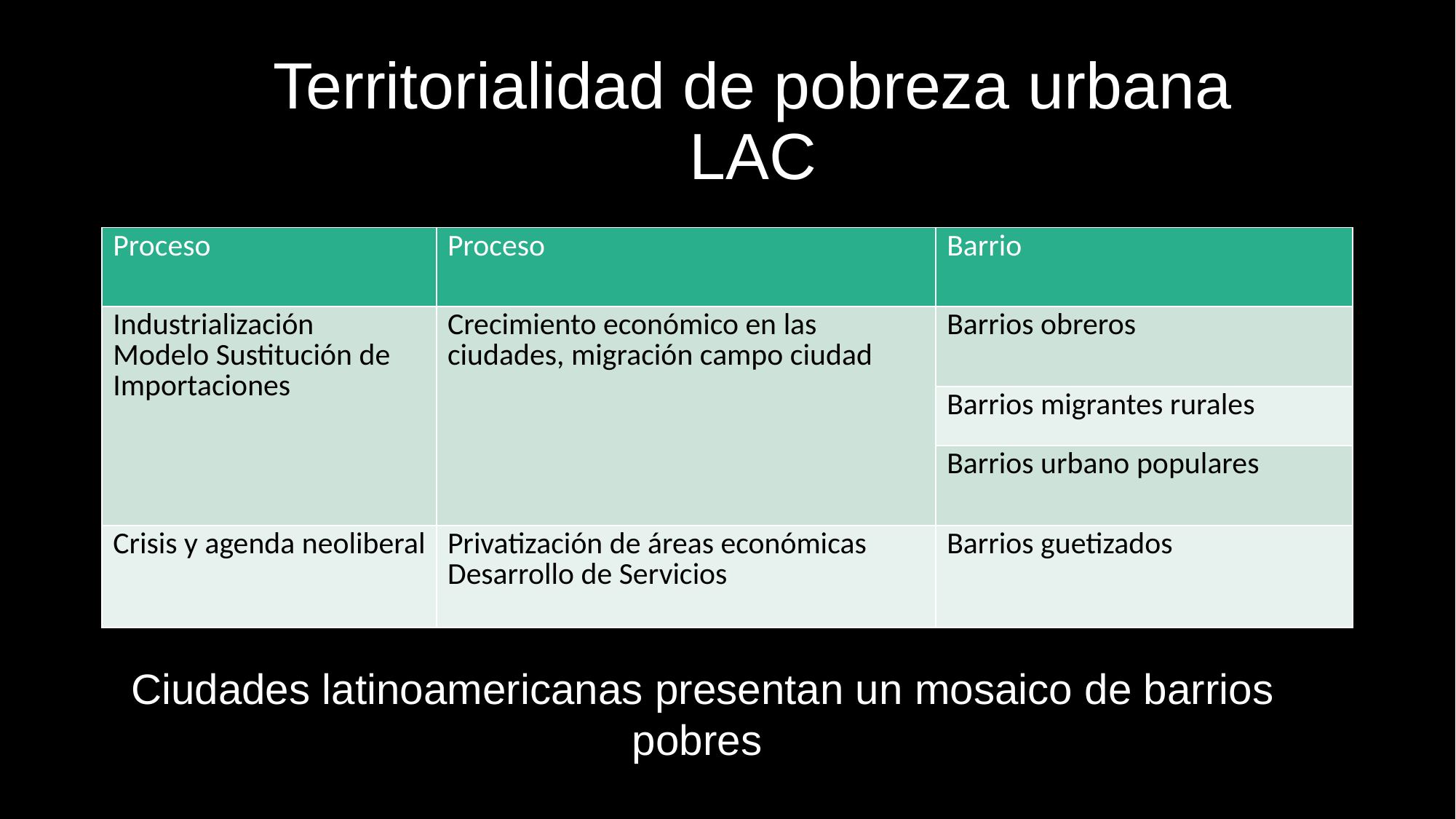

# Territorialidad de pobreza urbana LAC
| Proceso | Proceso | Barrio |
| --- | --- | --- |
| Industrialización Modelo Sustitución de Importaciones | Crecimiento económico en las ciudades, migración campo ciudad | Barrios obreros |
|  |  | Barrios migrantes rurales |
|  |  | Barrios urbano populares |
| Crisis y agenda neoliberal | Privatización de áreas económicas Desarrollo de Servicios | Barrios guetizados |
Ciudades latinoamericanas presentan un mosaico de barrios pobres